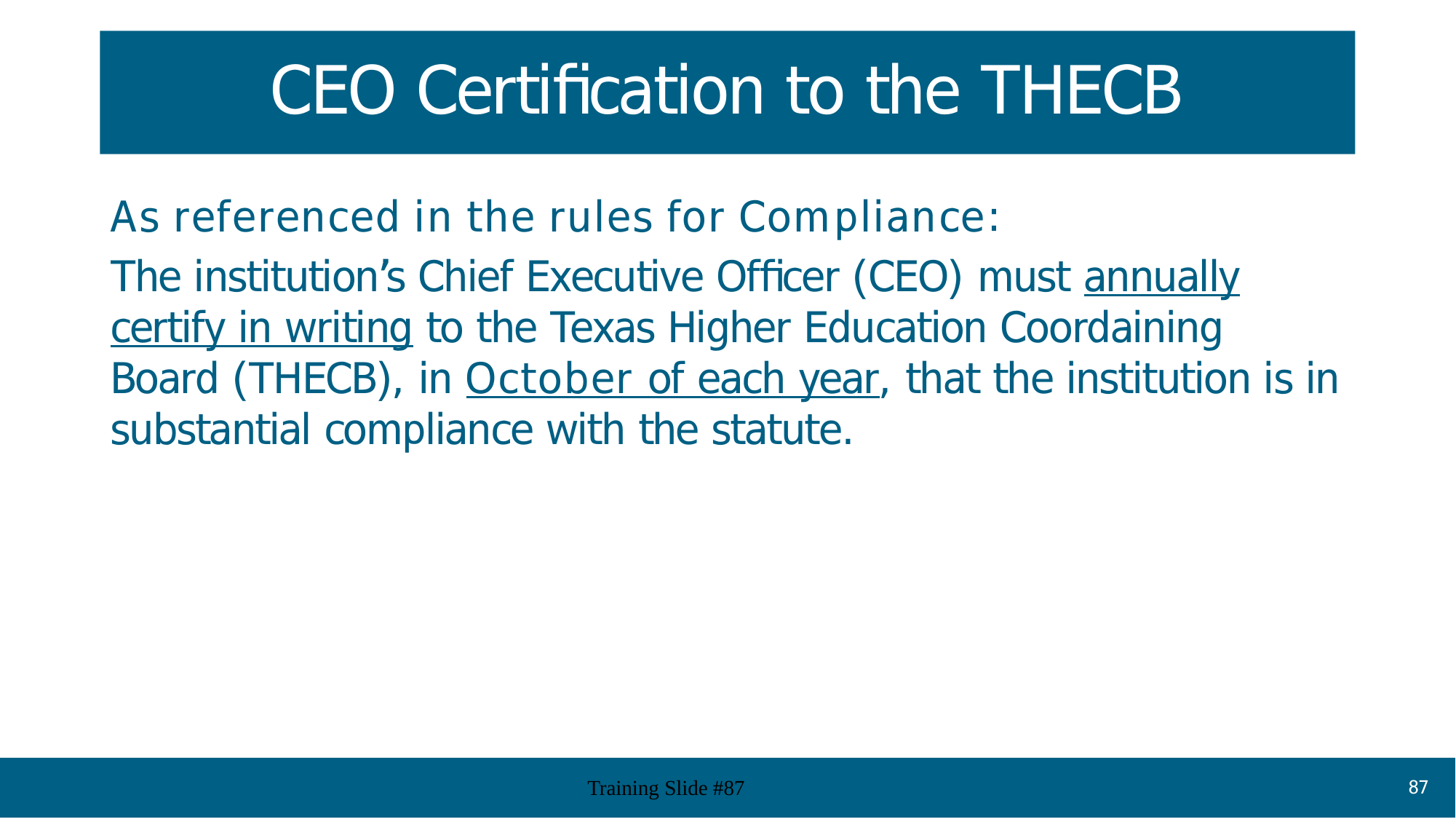

# CEO Certification to the THECB
As referenced in the rules for Compliance:
The institution’s Chief Executive Officer (CEO) must annually certify in writing to the Texas Higher Education Coordaining Board (THECB), in October of each year, that the institution is in substantial compliance with the statute.
Training Slide #87
87